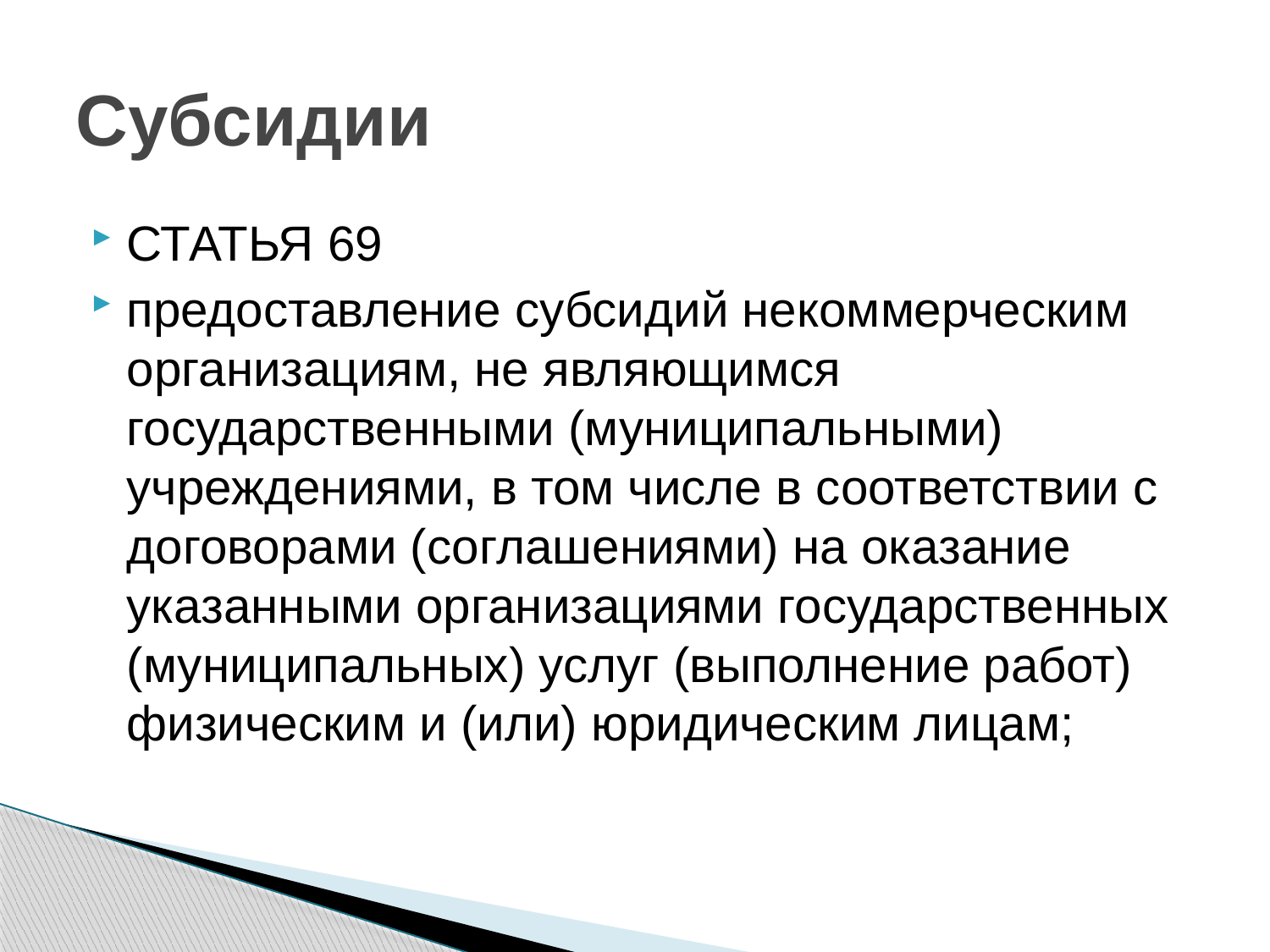

# Субсидии
СТАТЬЯ 69
предоставление субсидий некоммерческим организациям, не являющимся государственными (муниципальными) учреждениями, в том числе в соответствии с договорами (соглашениями) на оказание указанными организациями государственных (муниципальных) услуг (выполнение работ) физическим и (или) юридическим лицам;